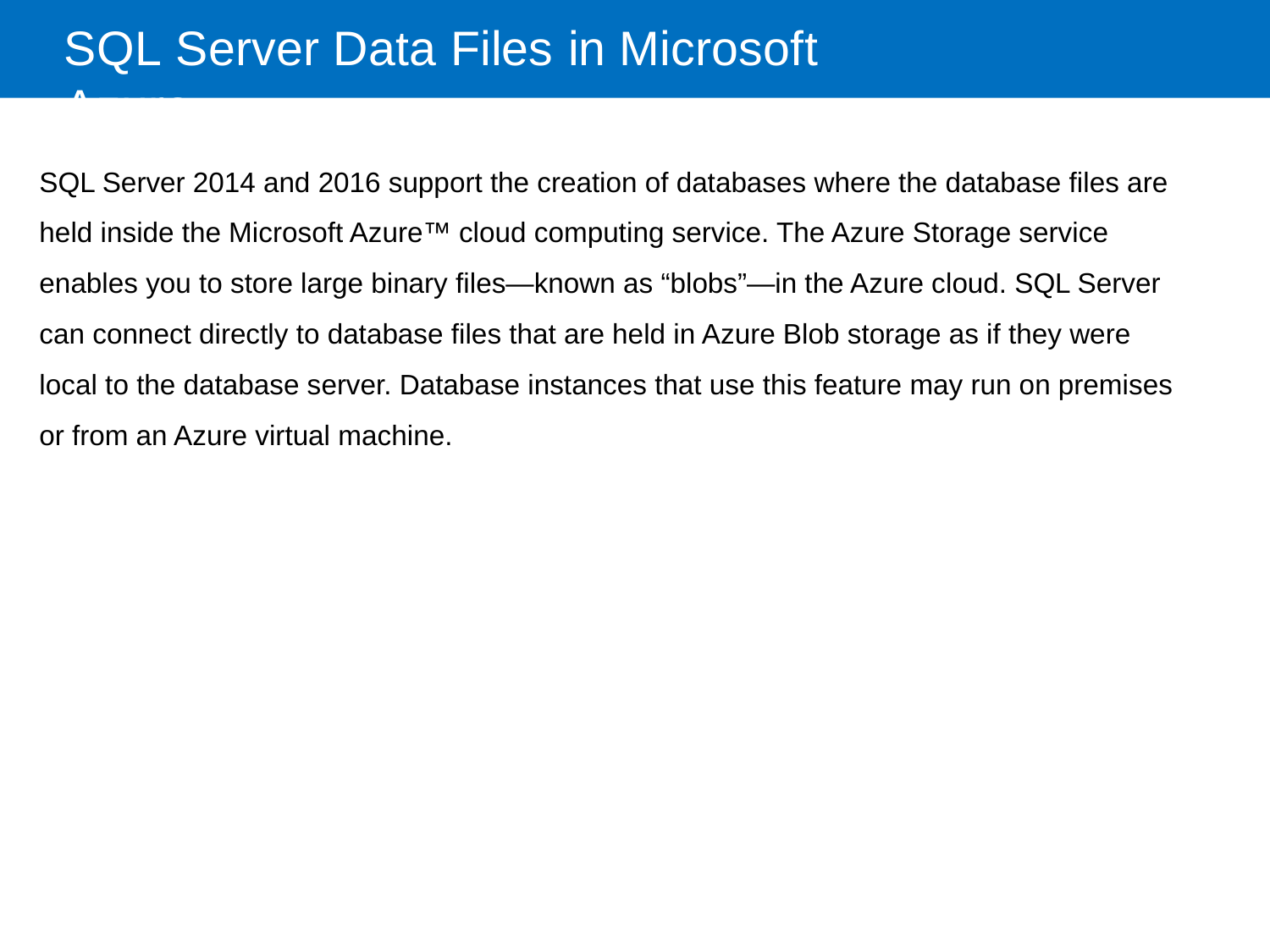

# SQL Server Data Files in Microsoft Azure
SQL Server 2014 and 2016 support the creation of databases where the database files are held inside the Microsoft Azure™ cloud computing service. The Azure Storage service enables you to store large binary files—known as “blobs”—in the Azure cloud. SQL Server can connect directly to database files that are held in Azure Blob storage as if they were local to the database server. Database instances that use this feature may run on premises or from an Azure virtual machine.